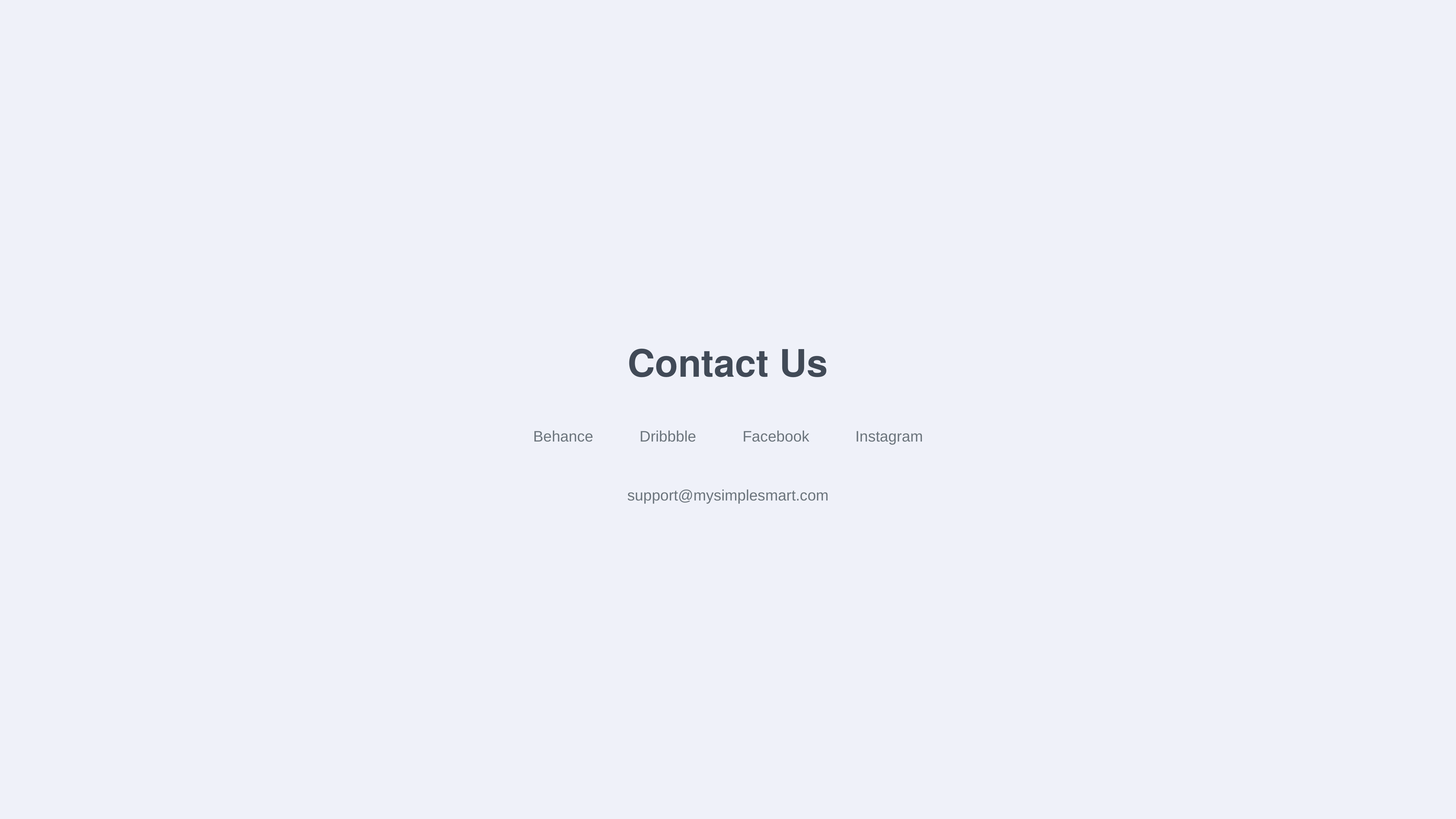

Contact Us
Behance
Dribbble
Facebook
Instagram
support@mysimplesmart.com